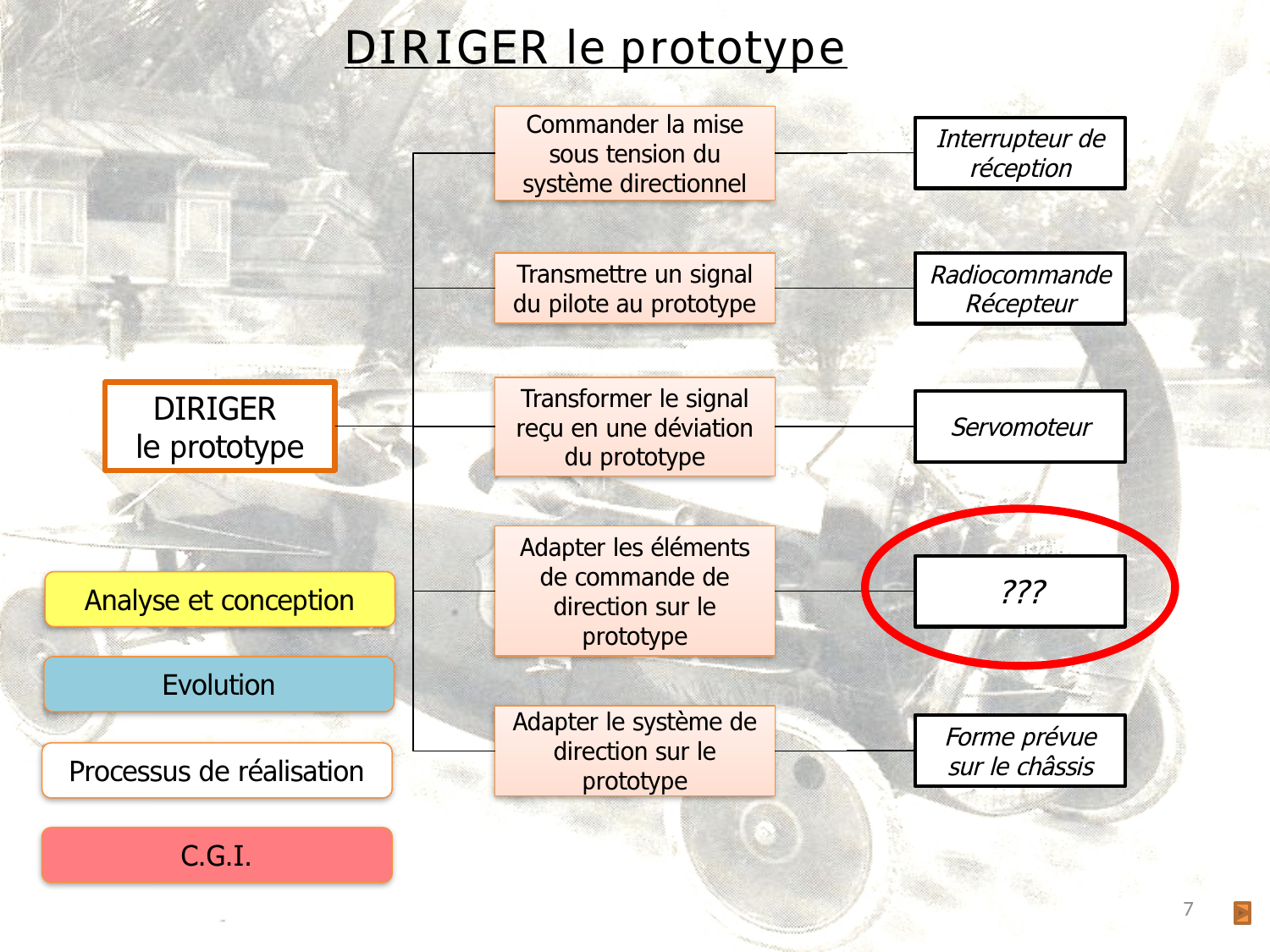

DIRIGER le prototype
Commander la mise sous tension du système directionnel
Interrupteur de réception
Radiocommande
Récepteur
Transmettre un signal du pilote au prototype
Transformer le signal reçu en une déviation du prototype
DIRIGER
le prototype
Servomoteur

Adapter les éléments de commande de direction sur le prototype
???
Analyse et conception
Evolution
Adapter le système de direction sur le prototype
Forme prévue sur le châssis
Processus de réalisation
C.G.I.
7